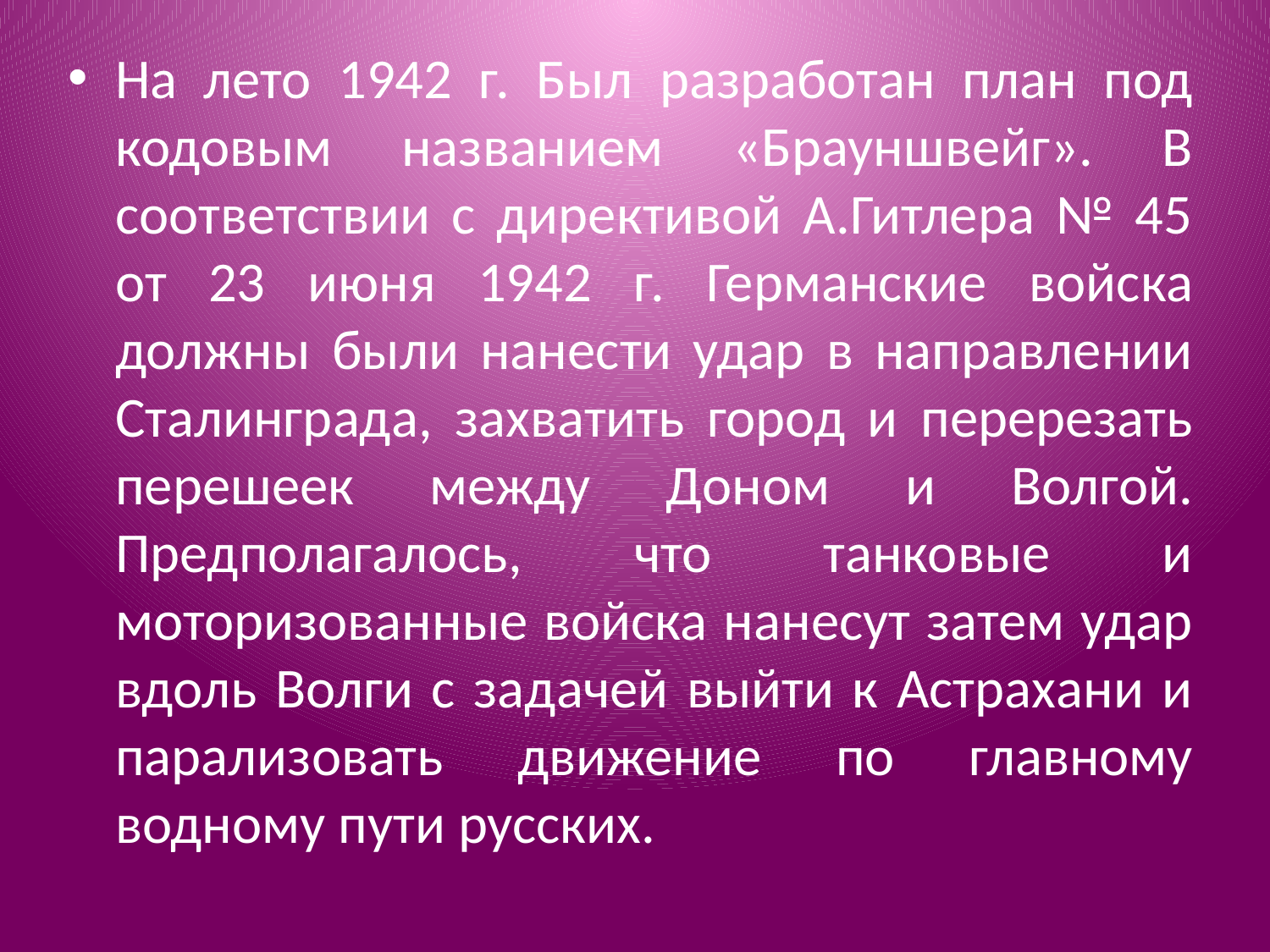

На лето 1942 г. Был разработан план под кодовым названием «Брауншвейг». В соответствии с директивой А.Гитлера № 45 от 23 июня 1942 г. Германские войска должны были нанести удар в направлении Сталинграда, захватить город и перерезать перешеек между Доном и Волгой. Предполагалось, что танковые и моторизованные войска нанесут затем удар вдоль Волги с задачей выйти к Астрахани и парализовать движение по главному водному пути русских.